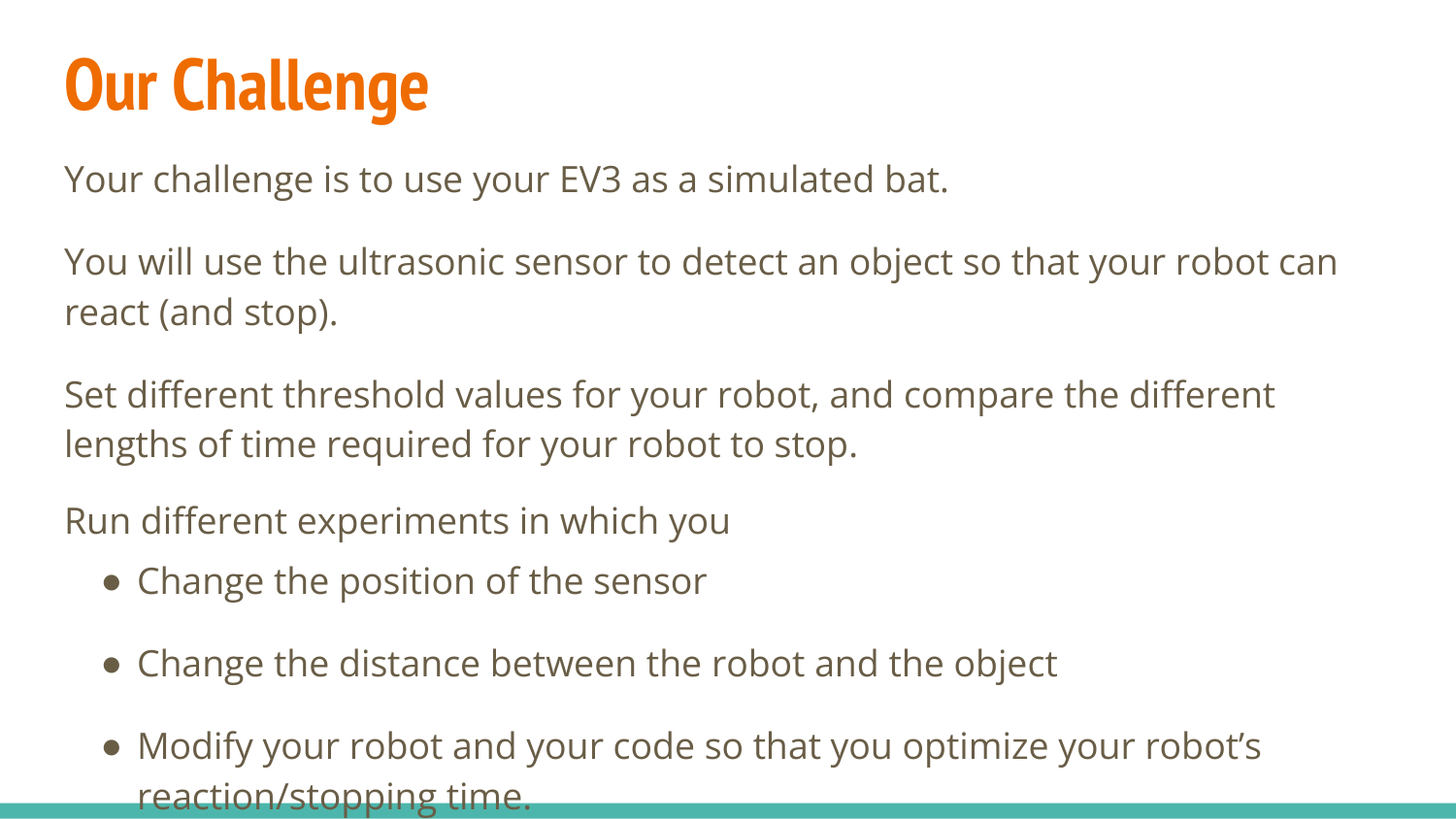

# Our Challenge
Your challenge is to use your EV3 as a simulated bat.
You will use the ultrasonic sensor to detect an object so that your robot can react (and stop).
Set different threshold values for your robot, and compare the different lengths of time required for your robot to stop.
Run different experiments in which you
Change the position of the sensor
Change the distance between the robot and the object
Modify your robot and your code so that you optimize your robot’s reaction/stopping time.